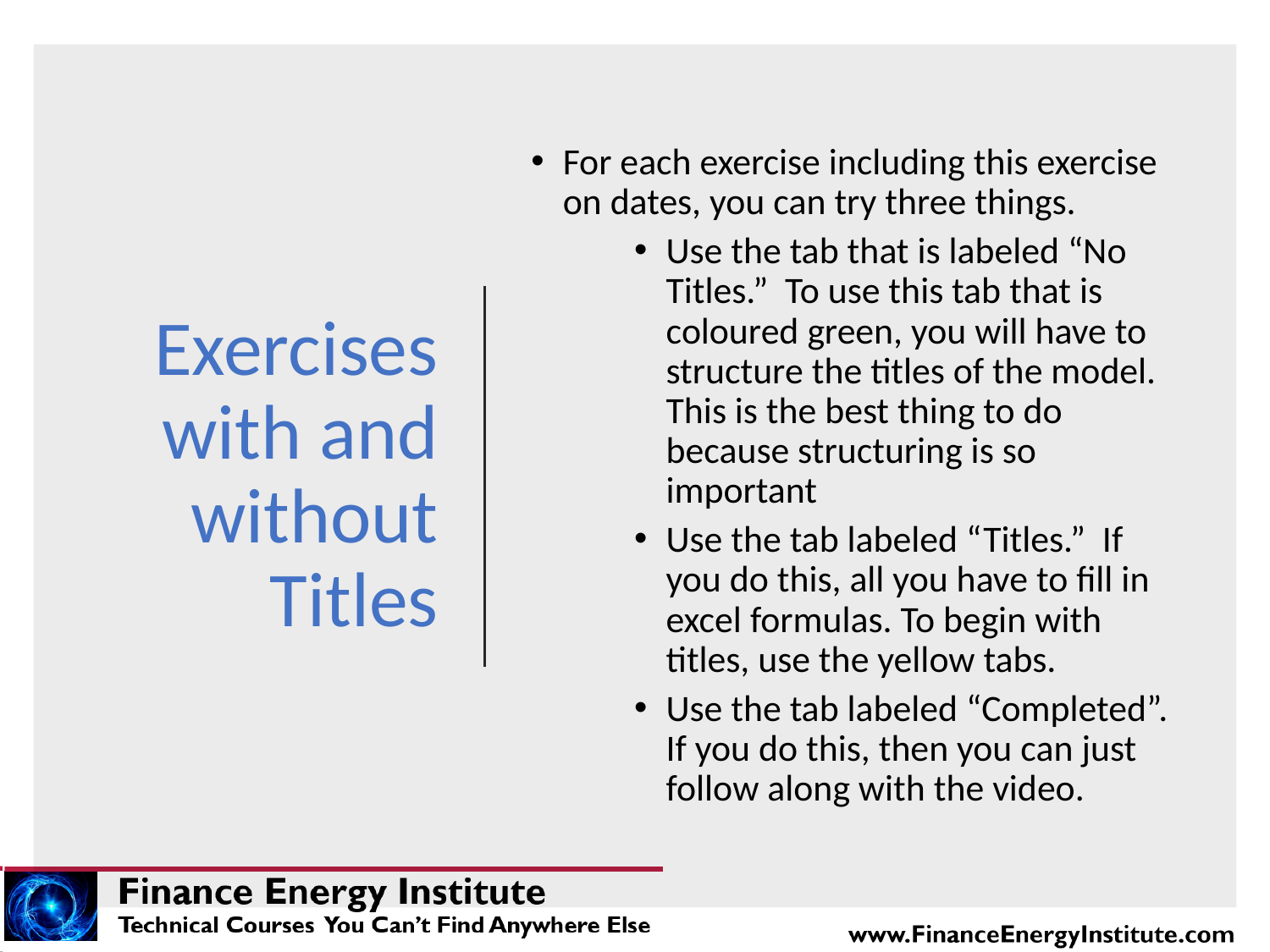

# Exercises with and without Titles
For each exercise including this exercise on dates, you can try three things.
Use the tab that is labeled “No Titles.”  To use this tab that is coloured green, you will have to structure the titles of the model.  This is the best thing to do because structuring is so important
Use the tab labeled “Titles.”  If you do this, all you have to fill in excel formulas. To begin with titles, use the yellow tabs.
Use the tab labeled “Completed”. If you do this, then you can just follow along with the video.